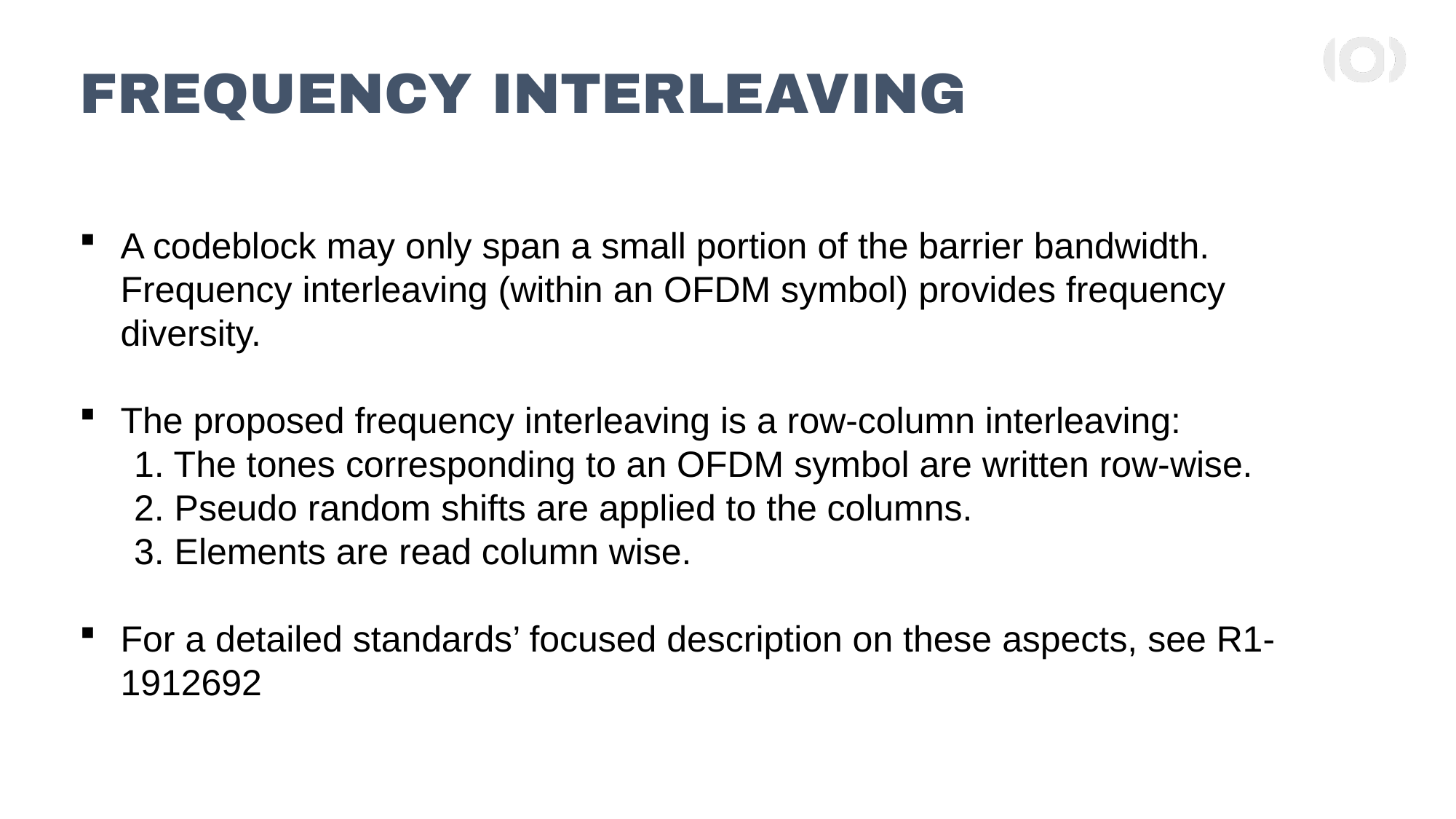

Frequency interleaving
A codeblock may only span a small portion of the barrier bandwidth. Frequency interleaving (within an OFDM symbol) provides frequency diversity.

The proposed frequency interleaving is a row-column interleaving:
1. The tones corresponding to an OFDM symbol are written row-wise.
2. Pseudo random shifts are applied to the columns.
3. Elements are read column wise.

For a detailed standards’ focused description on these aspects, see R1-1912692